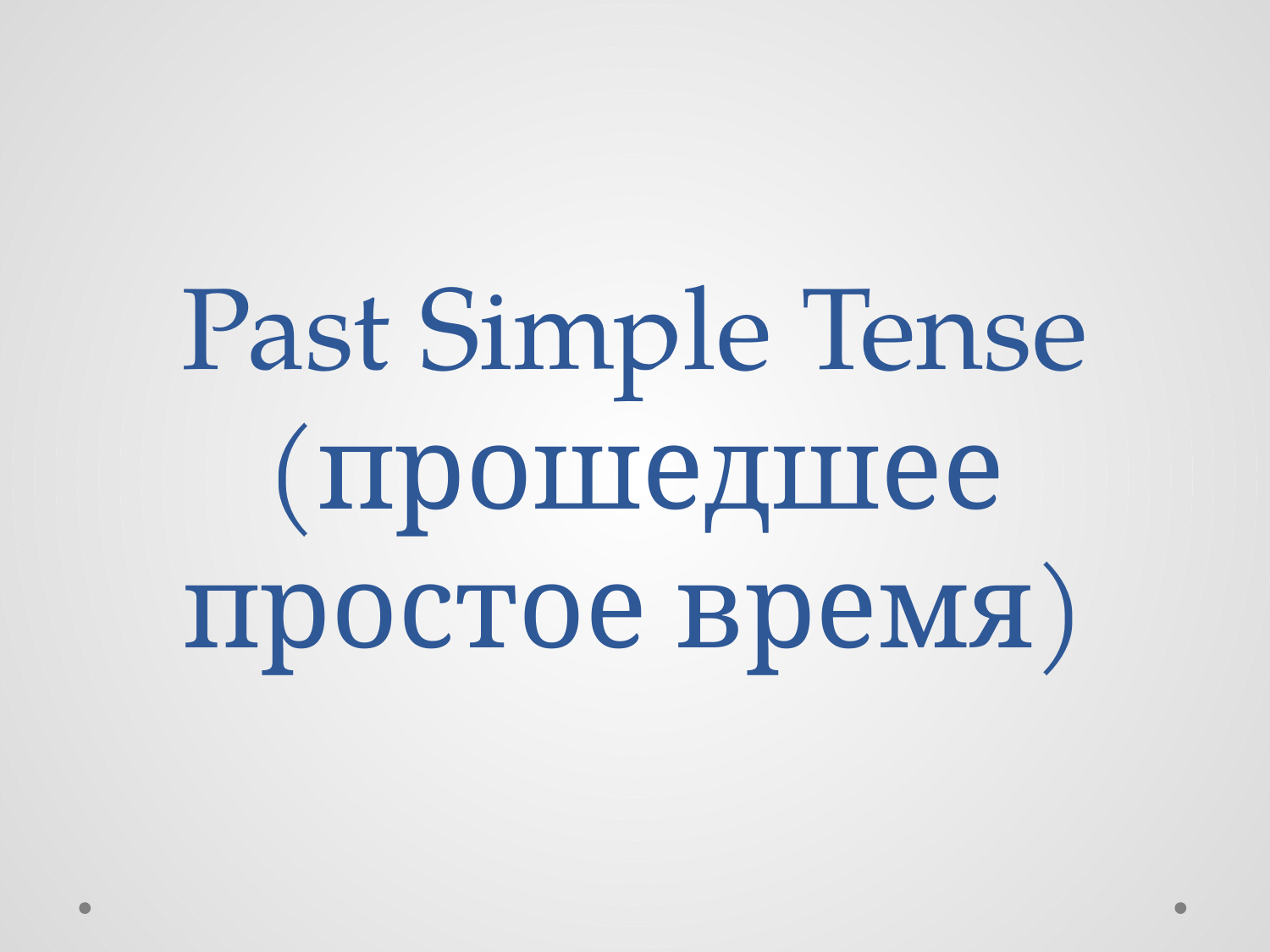

# Past Simple Tense (прошедшее простое время)